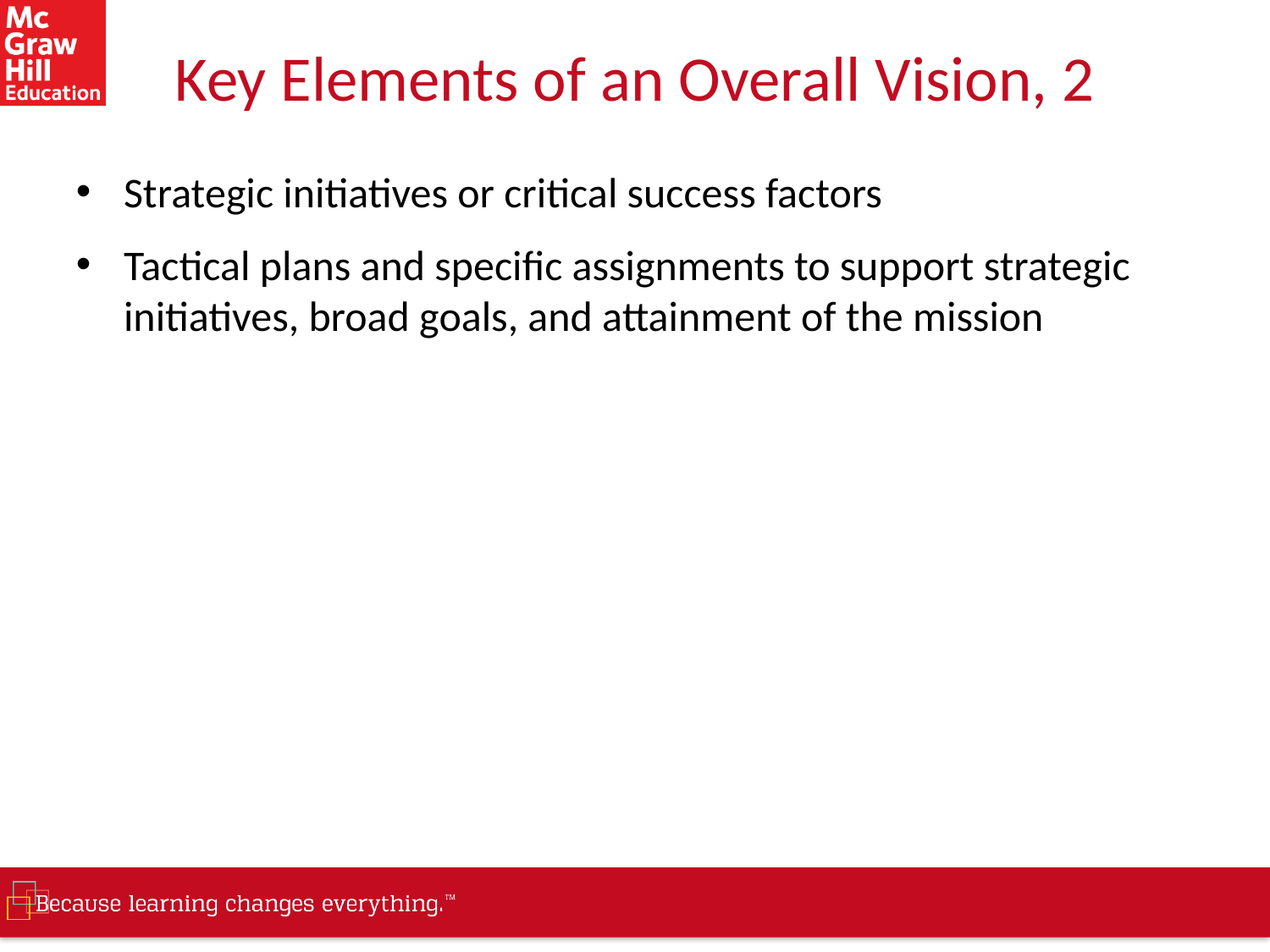

# Key Elements of an Overall Vision, 2
Strategic initiatives or critical success factors
Tactical plans and specific assignments to support strategic initiatives, broad goals, and attainment of the mission